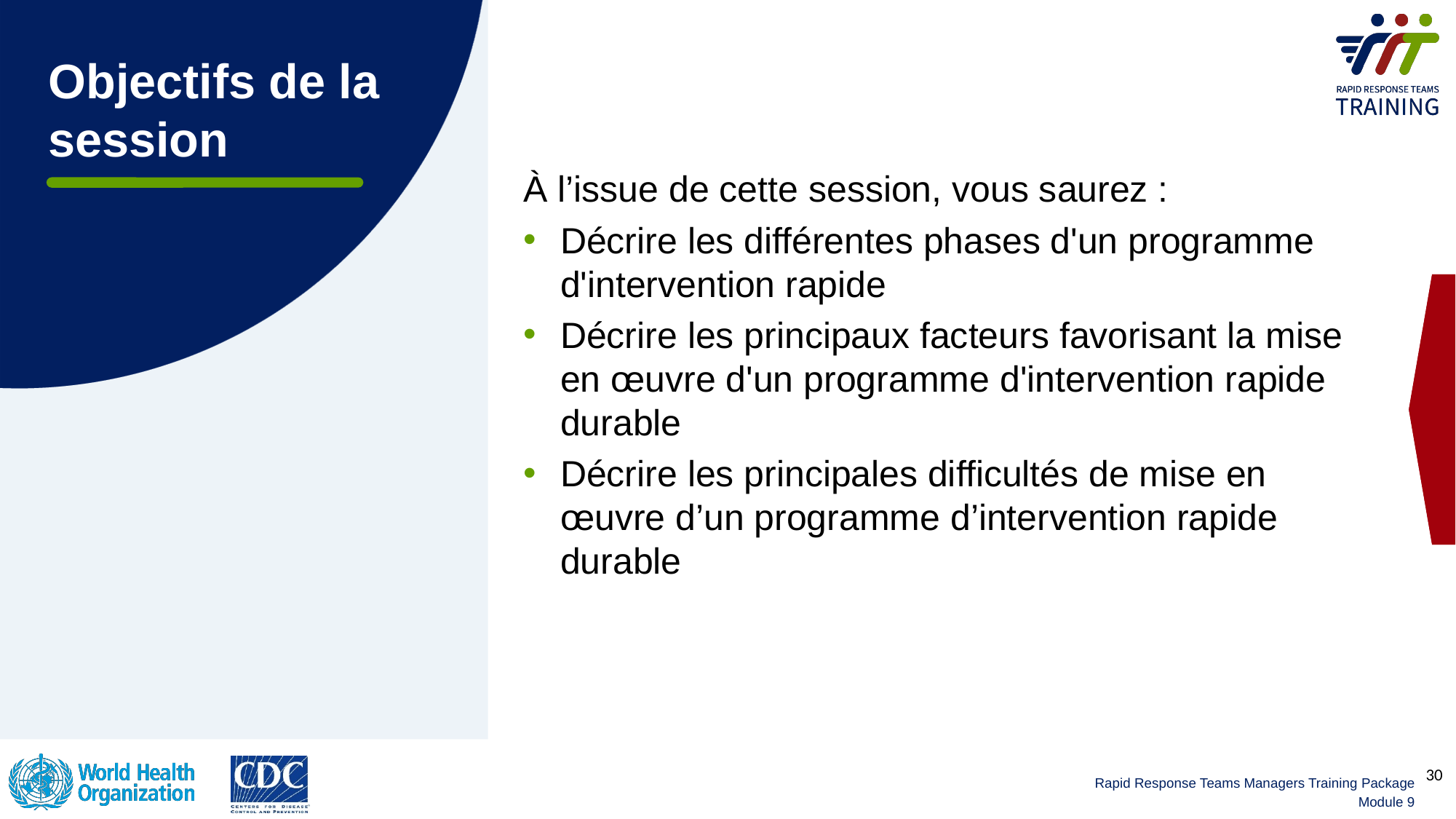

Objectifs de la session
À l’issue de cette session, vous saurez :
Décrire les différentes phases d'un programme d'intervention rapide
Décrire les principaux facteurs favorisant la mise en œuvre d'un programme d'intervention rapide durable
Décrire les principales difficultés de mise en œuvre d’un programme d’intervention rapide durable

30